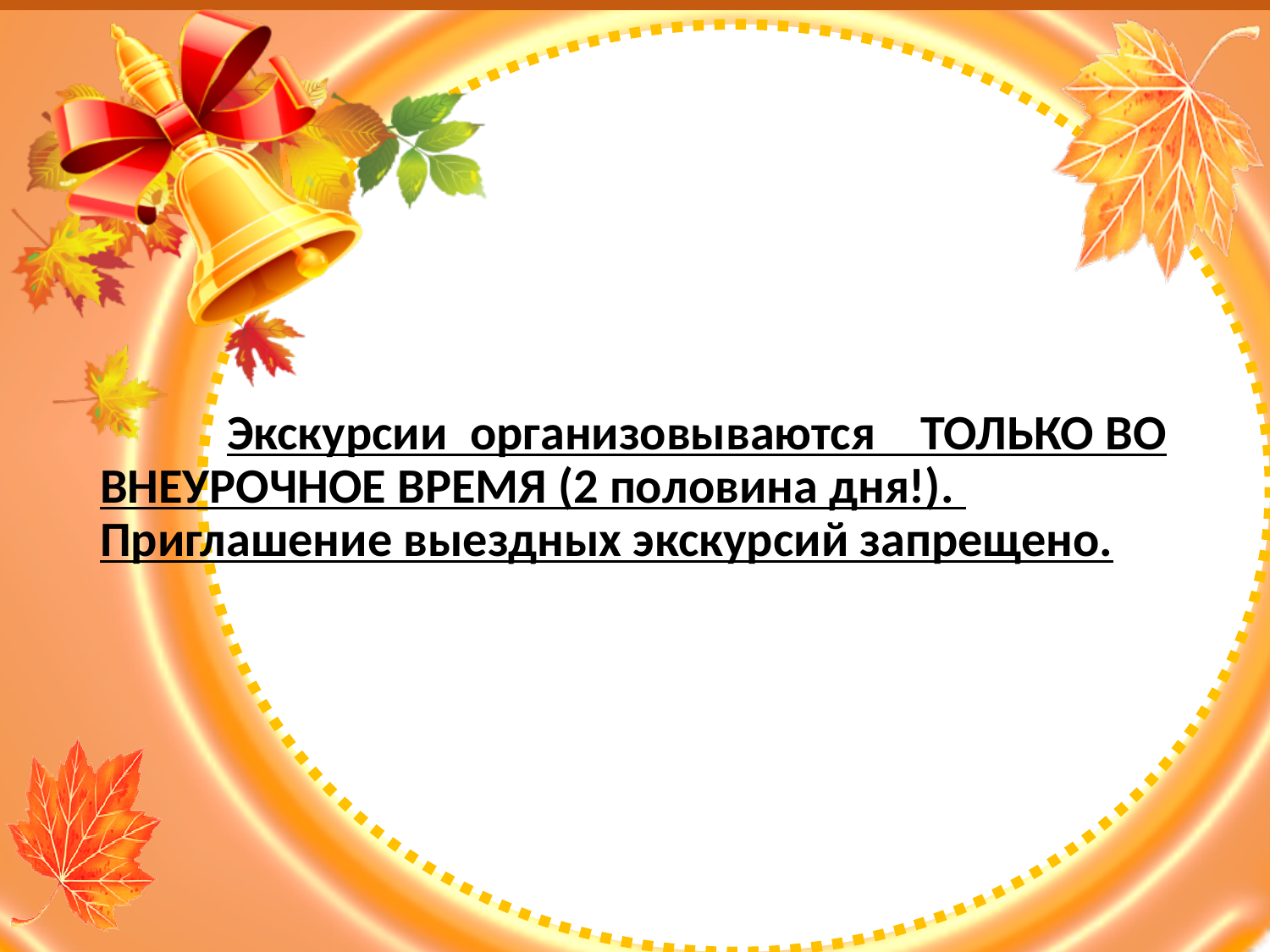

#

	Экскурсии  организовываются    ТОЛЬКО ВО ВНЕУРОЧНОЕ ВРЕМЯ (2 половина дня!).  Приглашение выездных экскурсий запрещено.